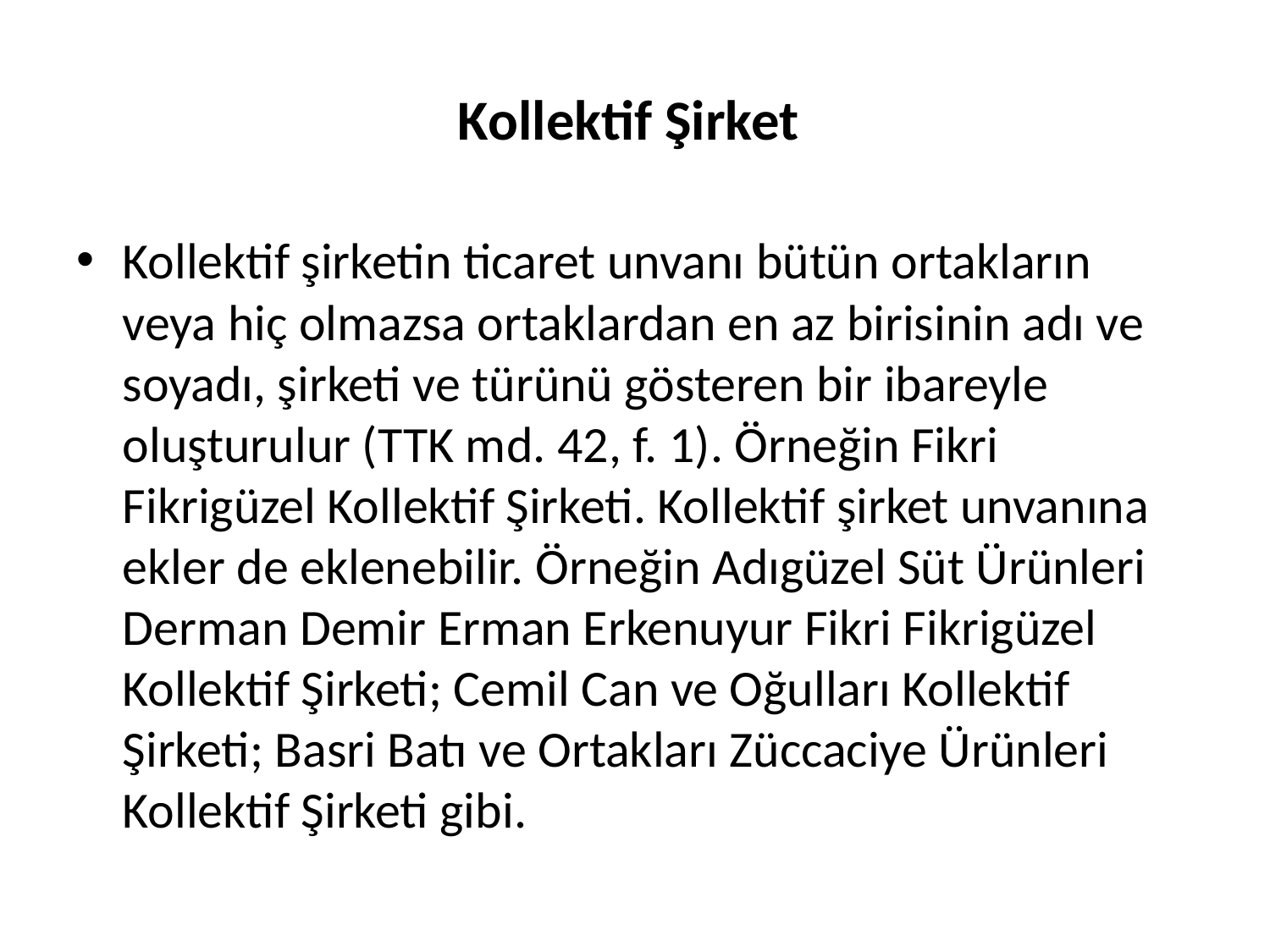

# Kollektif Şirket
Kollektif şirketin ticaret unvanı bütün ortakların veya hiç olmazsa ortaklardan en az birisinin adı ve soyadı, şirketi ve türünü gösteren bir ibareyle oluşturulur (TTK md. 42, f. 1). Örneğin Fikri Fikrigüzel Kollektif Şirketi. Kollektif şirket unvanına ekler de eklenebilir. Örneğin Adıgüzel Süt Ürünleri Derman Demir Erman Erkenuyur Fikri Fikrigüzel Kollektif Şirketi; Cemil Can ve Oğulları Kollektif Şirketi; Basri Batı ve Ortakları Züccaciye Ürünleri Kollektif Şirketi gibi.